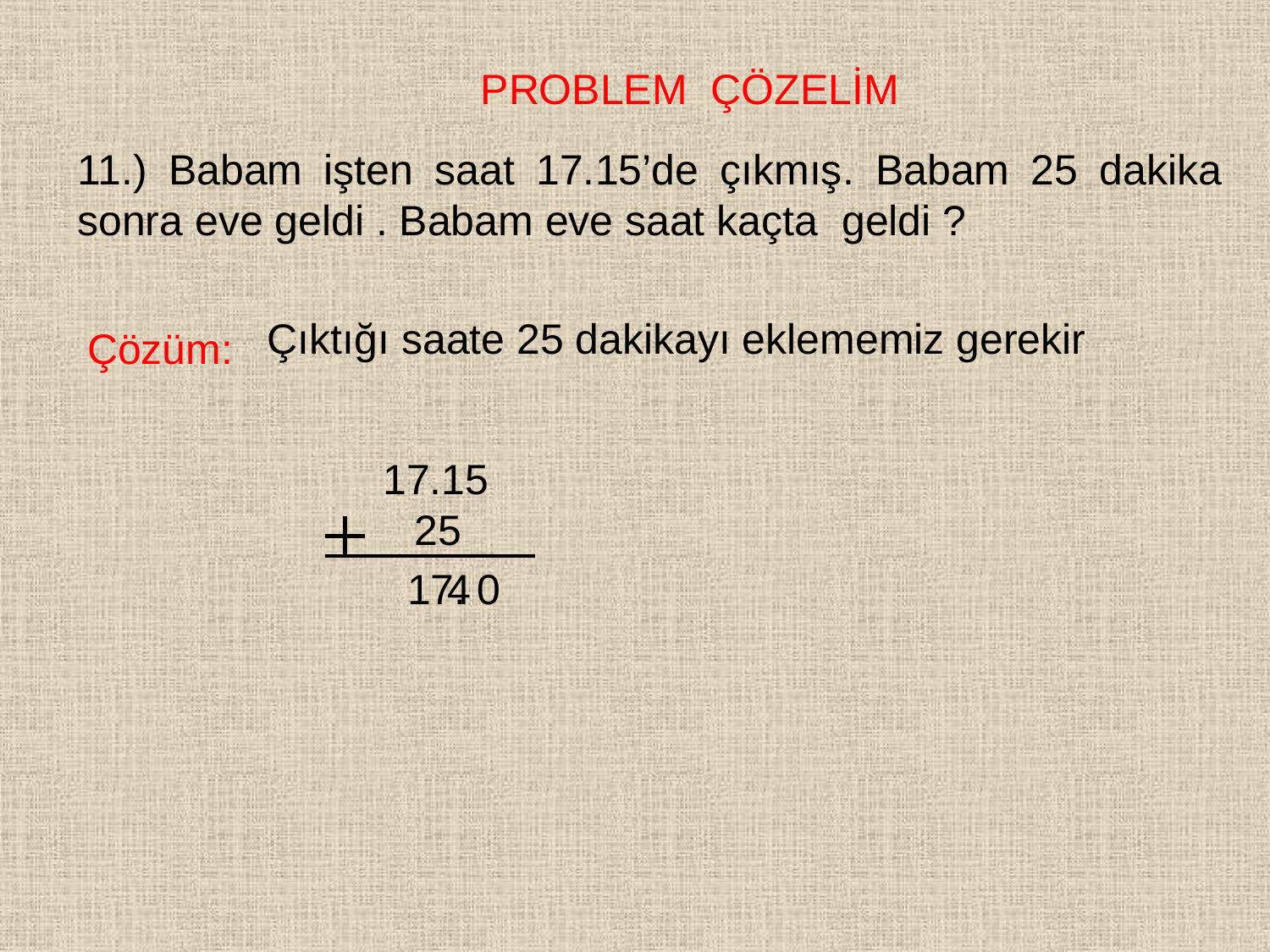

PROBLEM  ÇÖZELİM
11.) Babam işten saat 17.15’de çıkmış. Babam 25 dakika sonra eve geldi . Babam eve saat kaçta  geldi ?
Çıktığı saate 25 dakikayı eklememiz gerekir
Çözüm:
      17.15
        25

17.
4
0